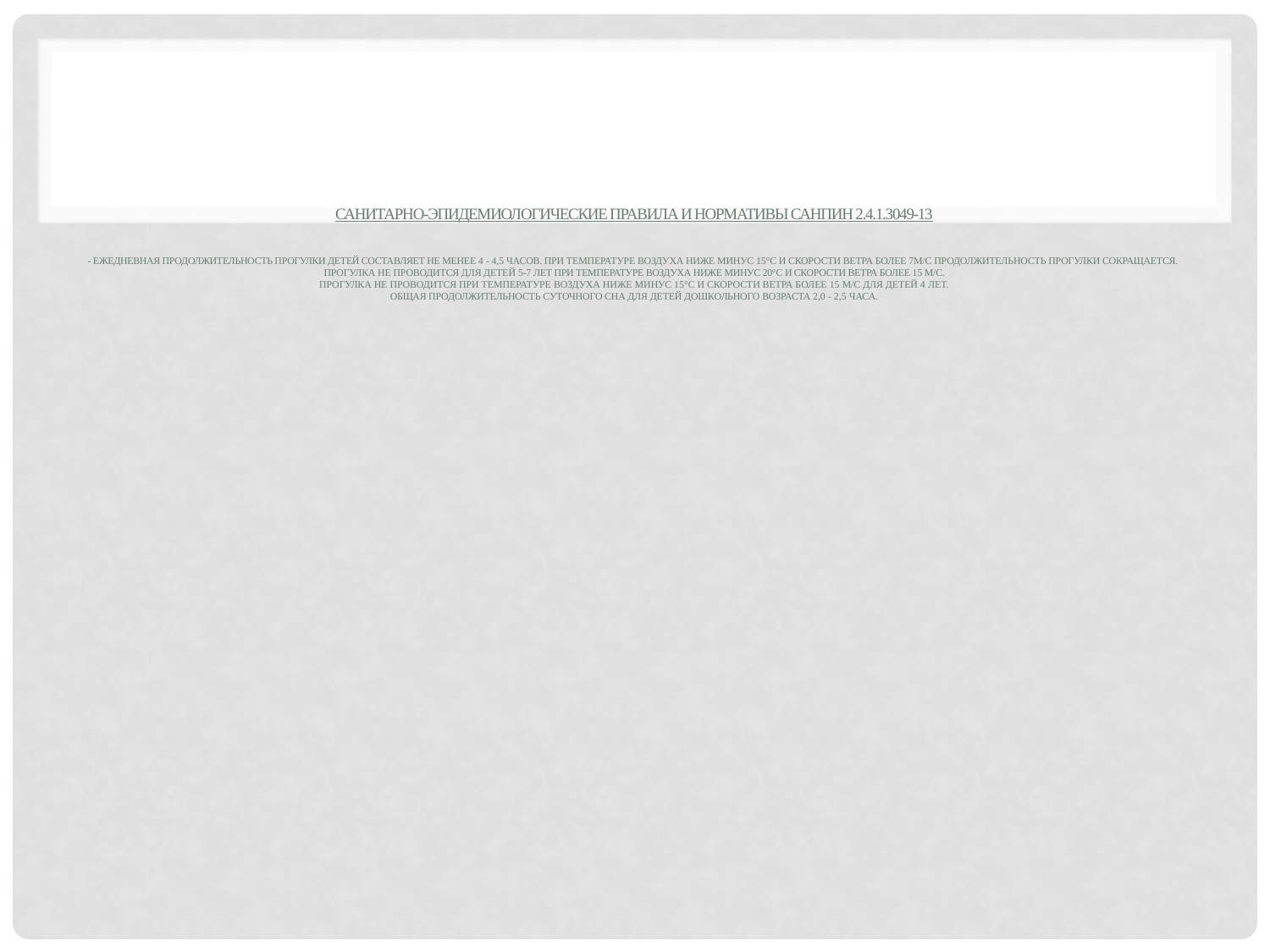

# Санитарно-эпидемиологические правила и нормативы СанПиН 2.4.1.3049-13 - Ежедневная продолжительность прогулки детей составляет не менее 4 - 4,5 часов. При температуре воздуха ниже минус 15°С и скорости ветра более 7м/с продолжительность прогулки сокращается. Прогулка не проводится для детей 5-7 лет при температуре воздуха ниже минус 20°С и скорости ветра более 15 м/с. Прогулка не проводится при температуре воздуха ниже минус 15°С и скорости ветра более 15 м/с для детей 4 лет. Общая продолжительность суточного сна для детей дошкольного возраста 2,0 - 2,5 часа.